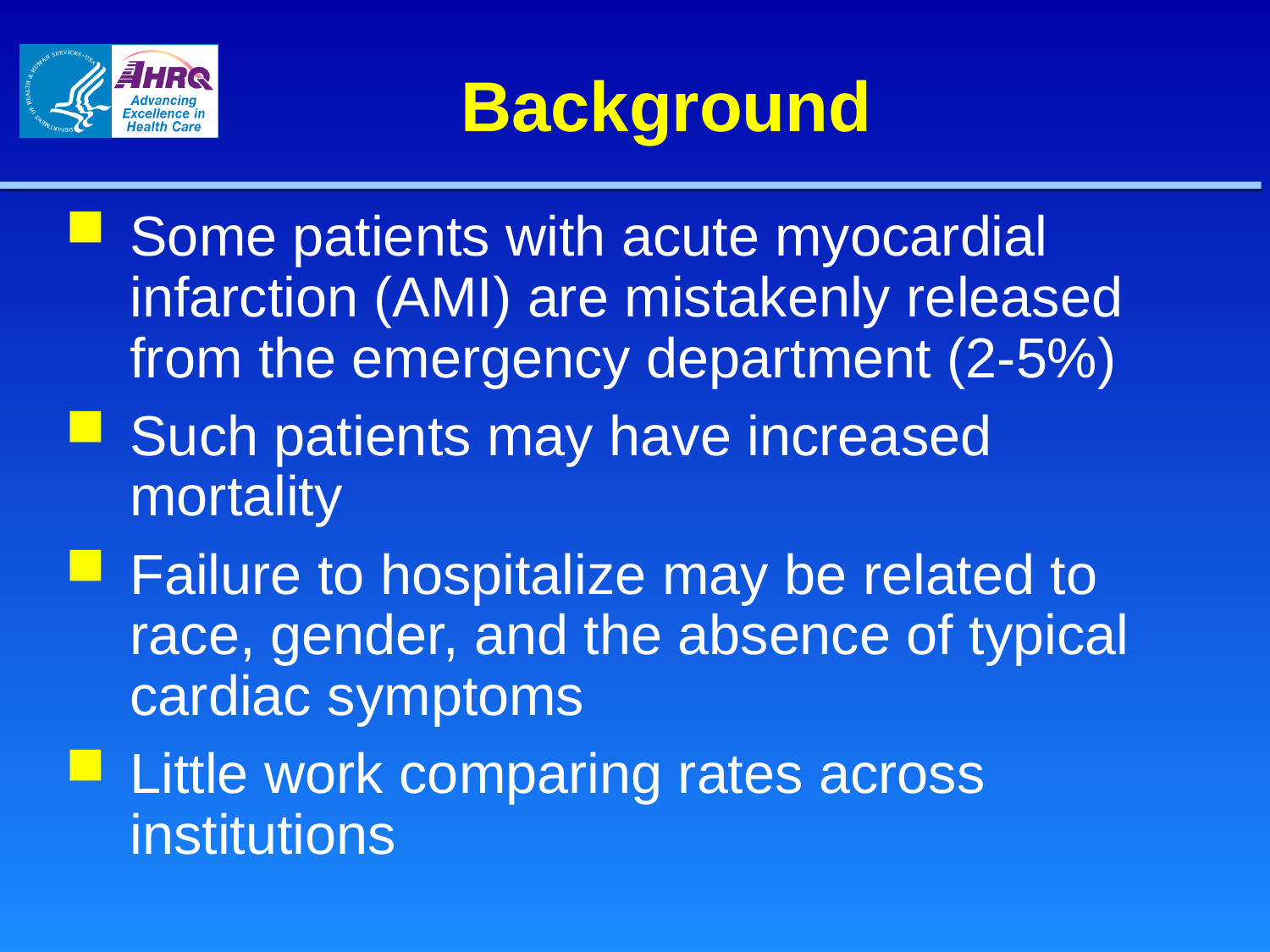

# Background
Some patients with acute myocardial infarction (AMI) are mistakenly released from the emergency department (2-5%)
Such patients may have increased mortality
Failure to hospitalize may be related to race, gender, and the absence of typical cardiac symptoms
Little work comparing rates across institutions